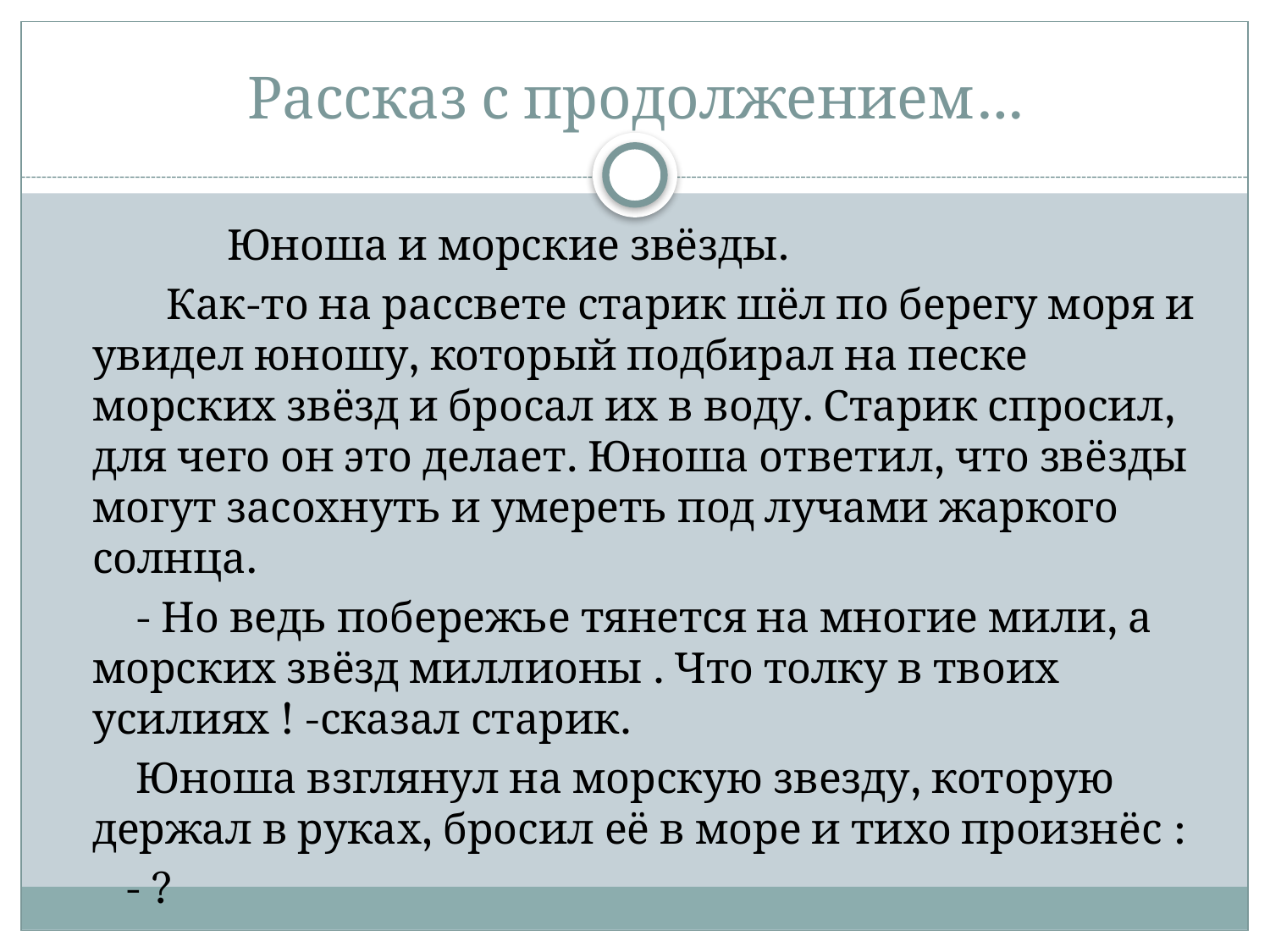

# Рассказ с продолжением…
                 Юноша и морские звёзды.
           Как-то на рассвете старик шёл по берегу моря и увидел юношу, который подбирал на песке морских звёзд и бросал их в воду. Старик спросил, для чего он это делает. Юноша ответил, что звёзды могут засохнуть и умереть под лучами жаркого солнца.
        - Но ведь побережье тянется на многие мили, а морских звёзд миллионы . Что толку в твоих усилиях ! -сказал старик.
        Юноша взглянул на морскую звезду, которую держал в руках, бросил её в море и тихо произнёс :
       - ?